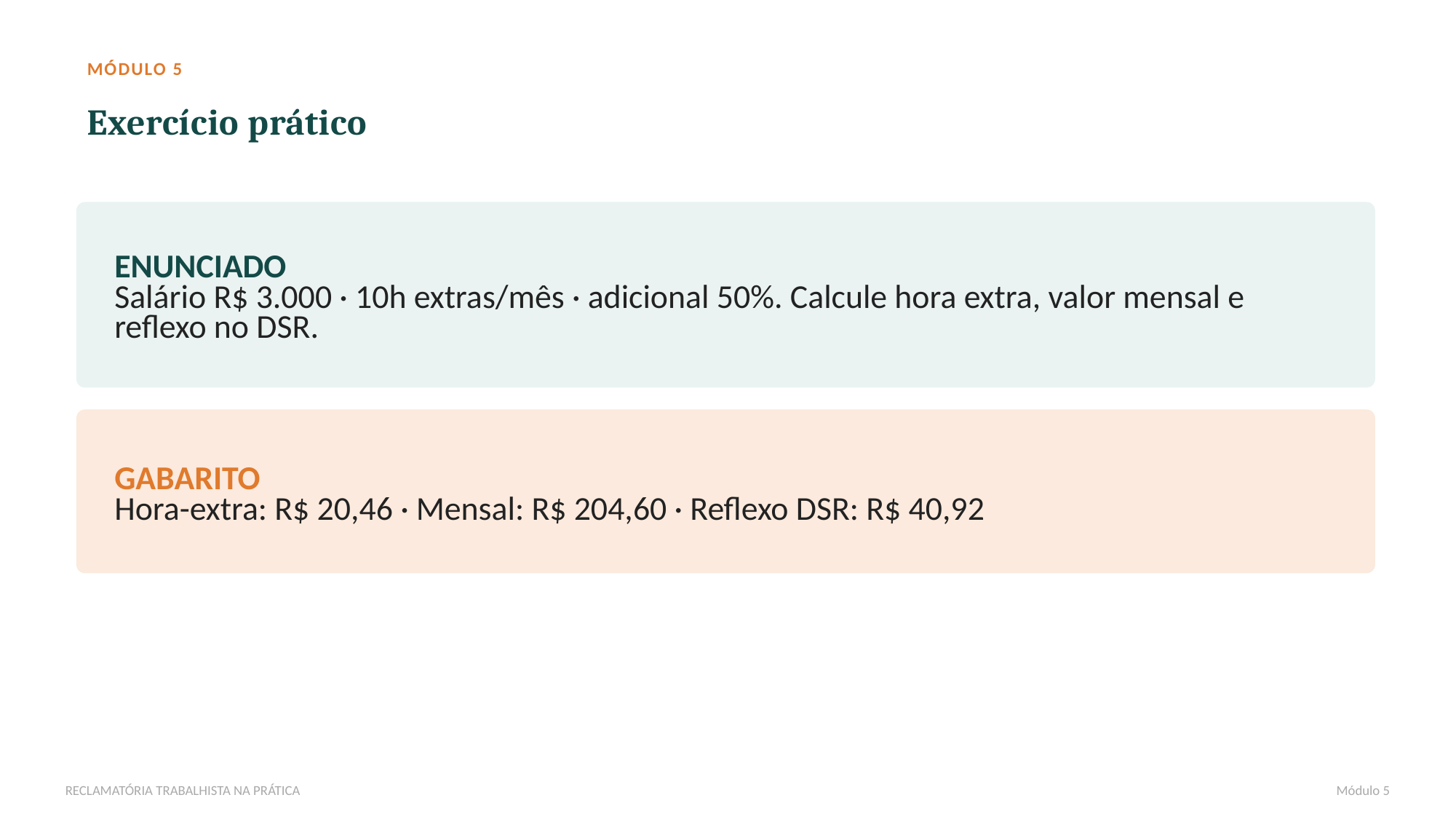

MÓDULO 5
Exercício prático

ENUNCIADO
Salário R$ 3.000 · 10h extras/mês · adicional 50%. Calcule hora extra, valor mensal e reflexo no DSR.

GABARITO
Hora-extra: R$ 20,46 · Mensal: R$ 204,60 · Reflexo DSR: R$ 40,92
RECLAMATÓRIA TRABALHISTA NA PRÁTICA
Módulo 5